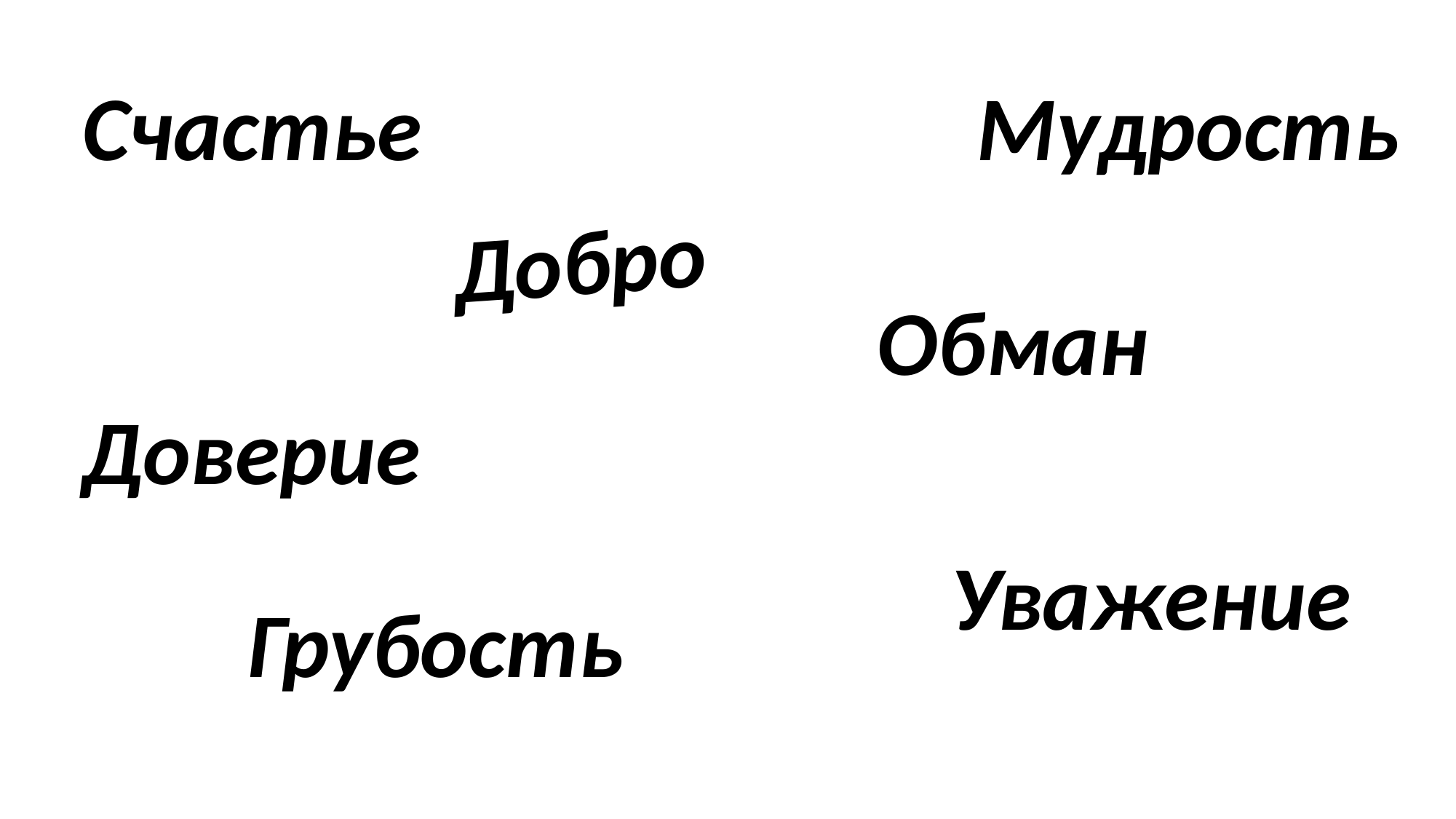

Счастье
Мудрость
Добро
Обман
Доверие
Уважение
Грубость